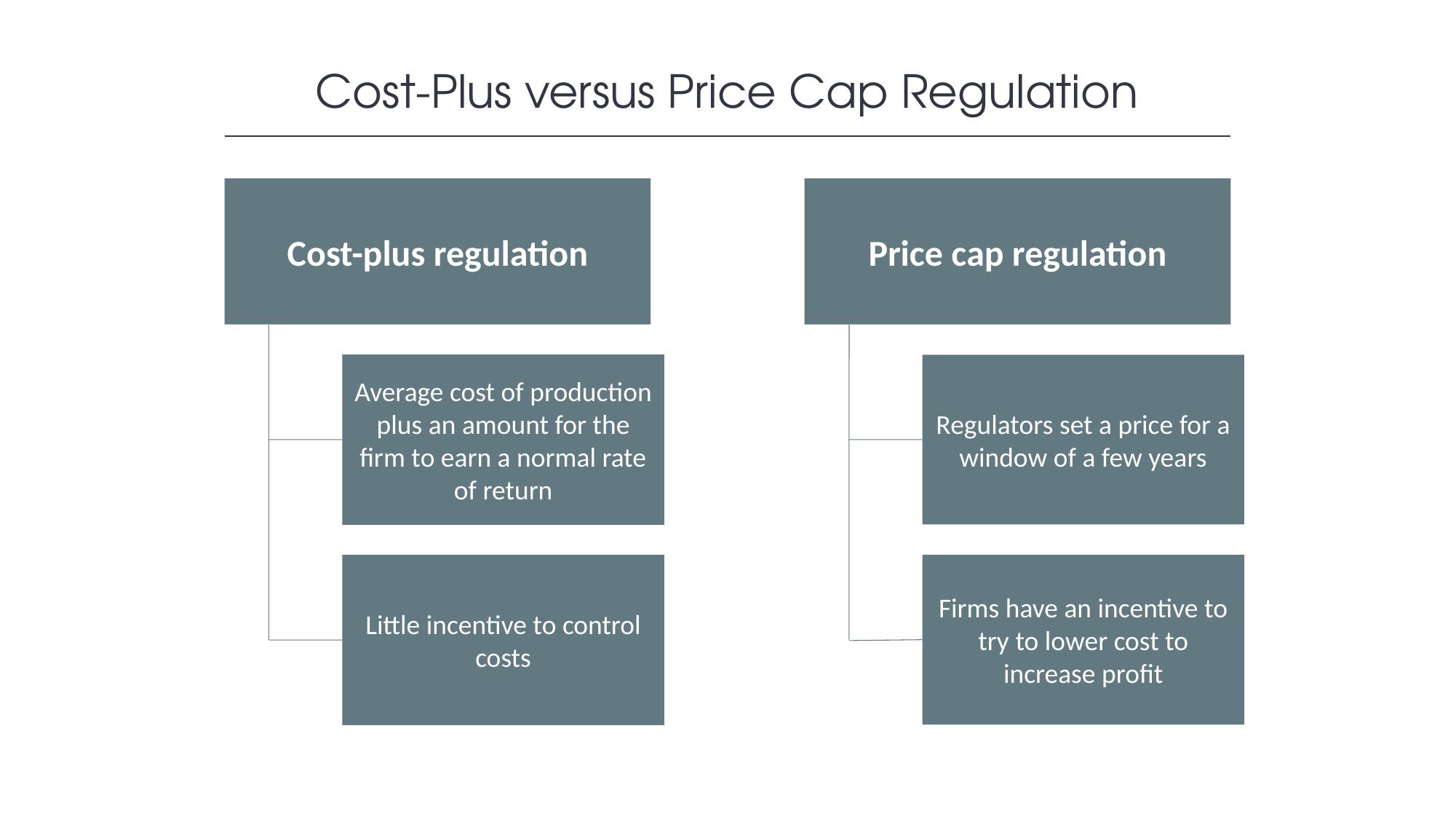

Cost-Plus versus Price Cap Regulation
Cost-plus regulation
Price cap regulation
Average cost of production plus an amount for the firm to earn a normal rate of return
Regulators set a price for a window of a few years
Little incentive to control costs
Firms have an incentive to try to lower cost to increase profit